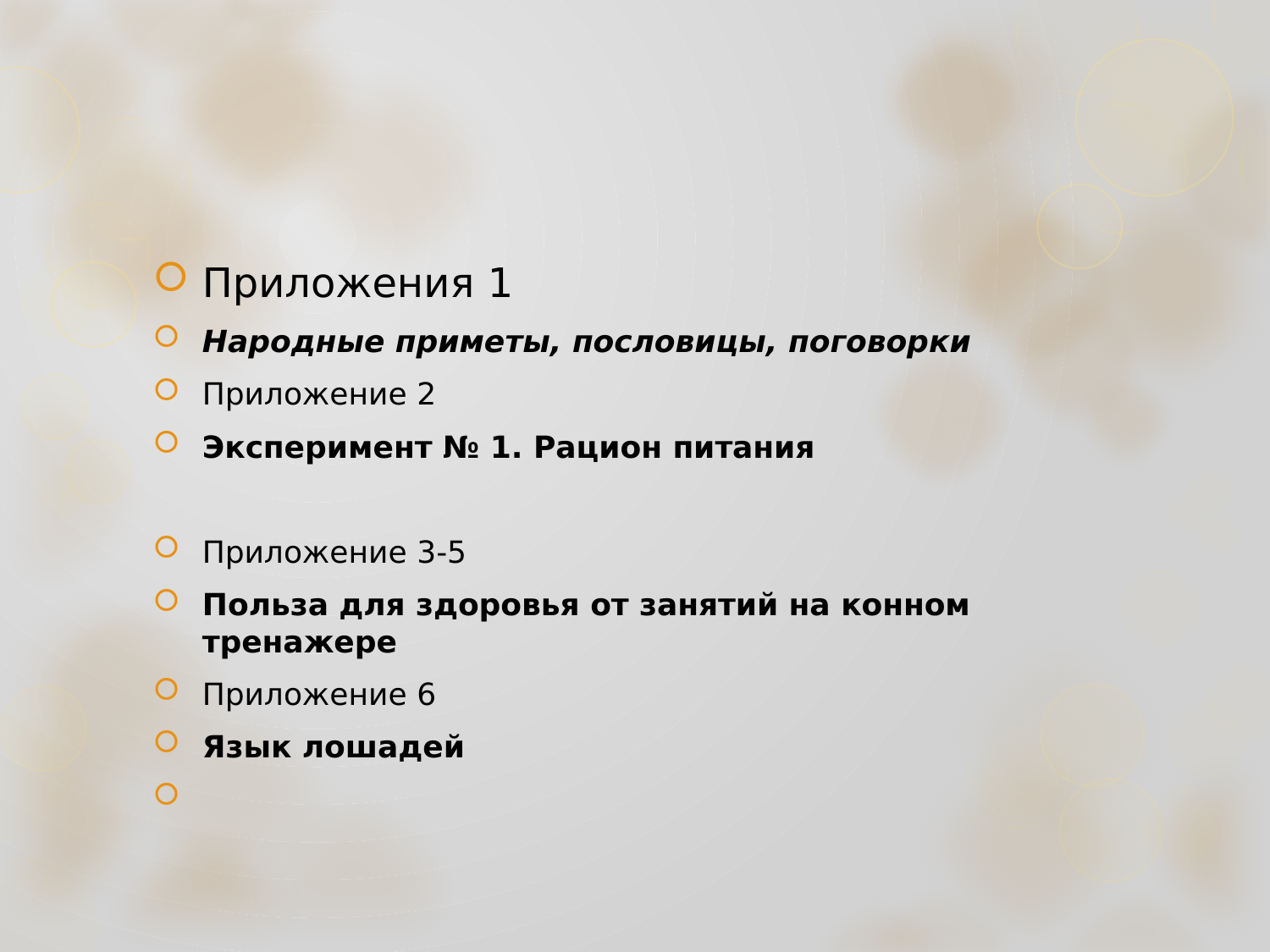

#
Приложения 1
Народные приметы, пословицы, поговорки
Приложение 2
Эксперимент № 1. Рацион питания

Приложение 3-5
Польза для здоровья от занятий на конном тренажере
Приложение 6
Язык лошадей